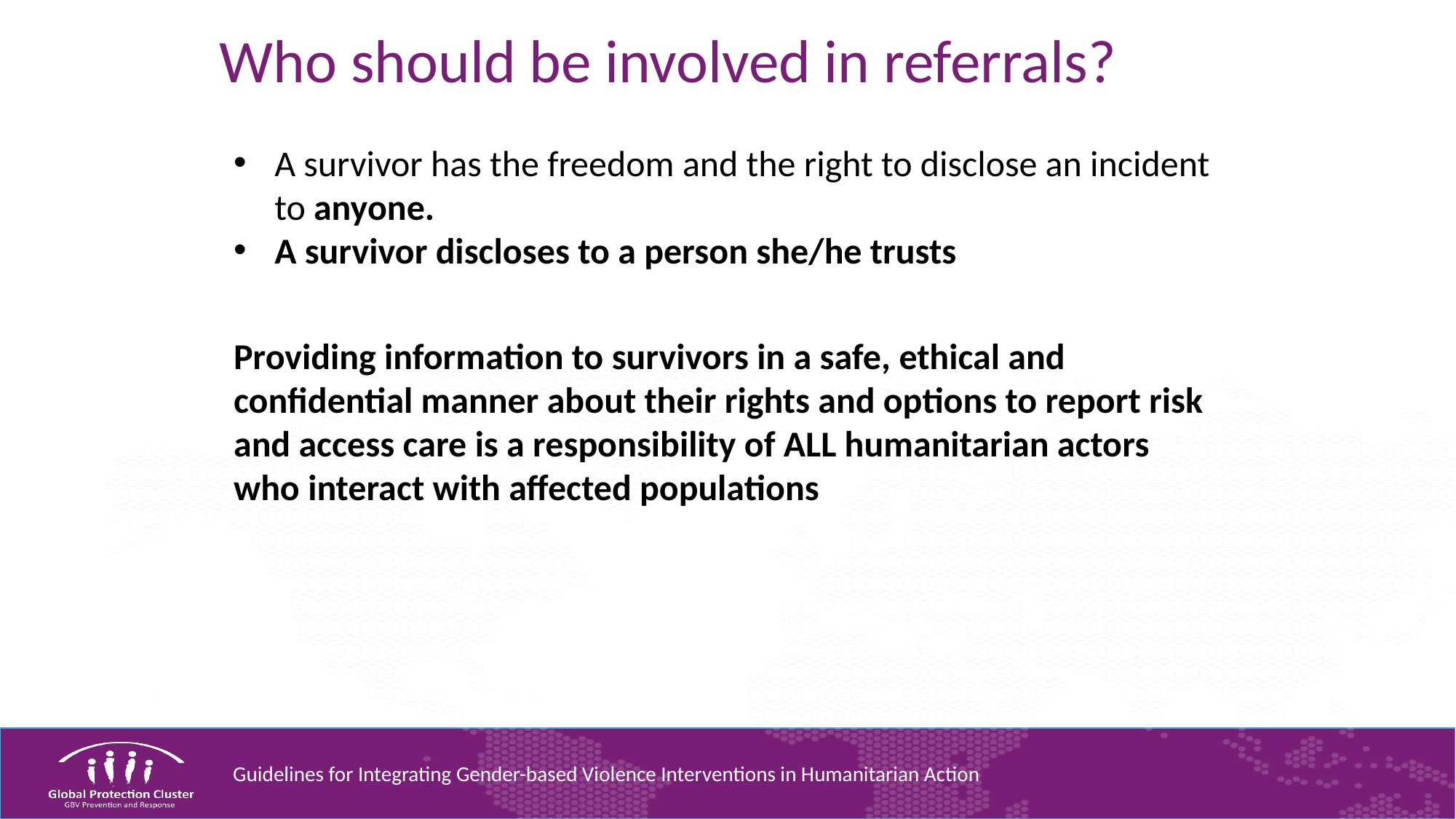

Who should be involved in referrals?

A survivor has the freedom and the right to disclose an incident to anyone.
A survivor discloses to a person she/he trusts

Providing information to survivors in a safe, ethical and confidential manner about their rights and options to report risk and access care is a responsibility of ALL humanitarian actors who interact with affected populations